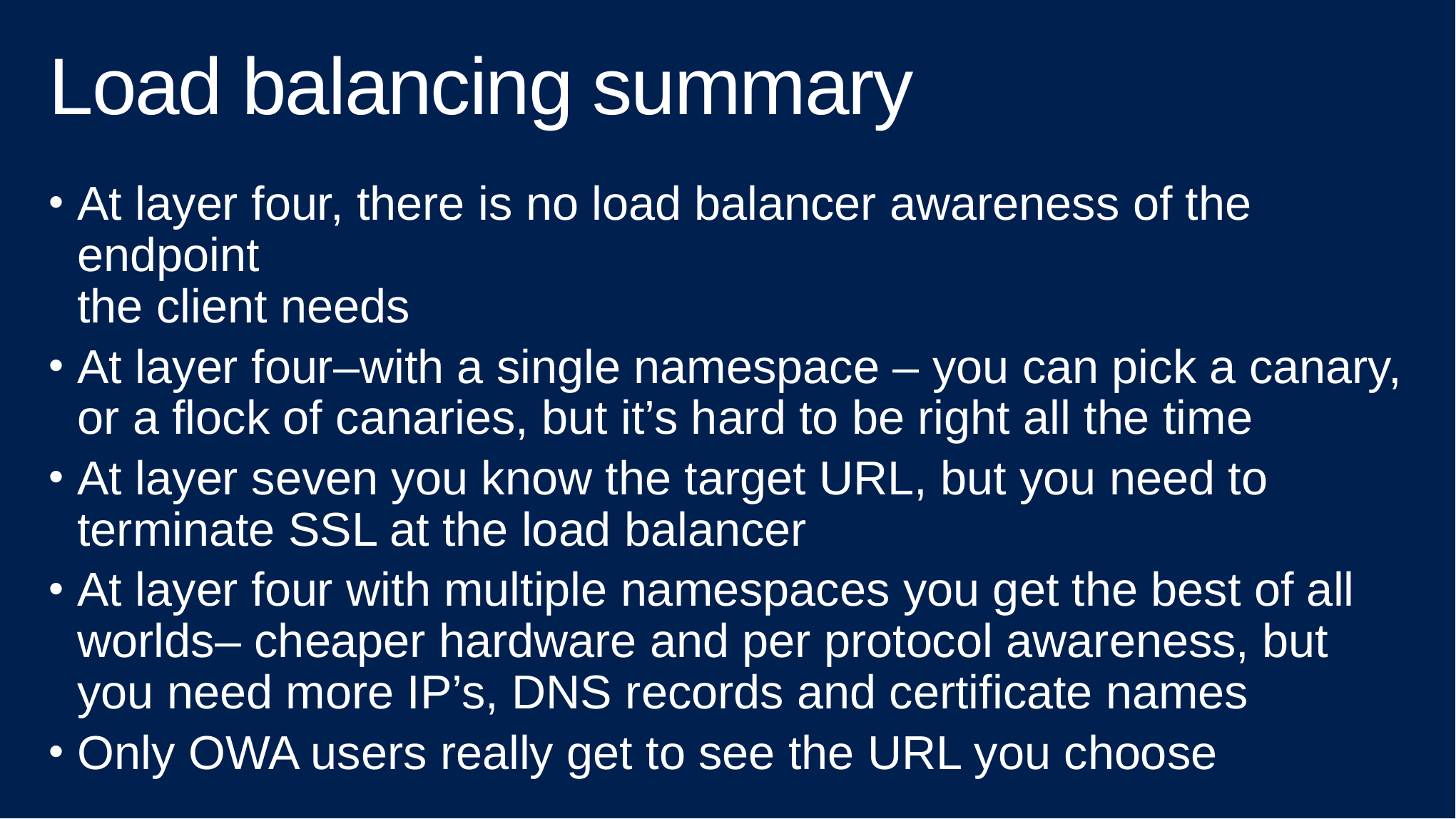

# Load balancing summary
At layer four, there is no load balancer awareness of the endpoint
the client needs
At layer four–with a single namespace – you can pick a canary, or a flock of canaries, but it’s hard to be right all the time
At layer seven you know the target URL, but you need to terminate SSL at the load balancer
At layer four with multiple namespaces you get the best of all worlds– cheaper hardware and per protocol awareness, but you need more IP’s, DNS records and certificate names
Only OWA users really get to see the URL you choose